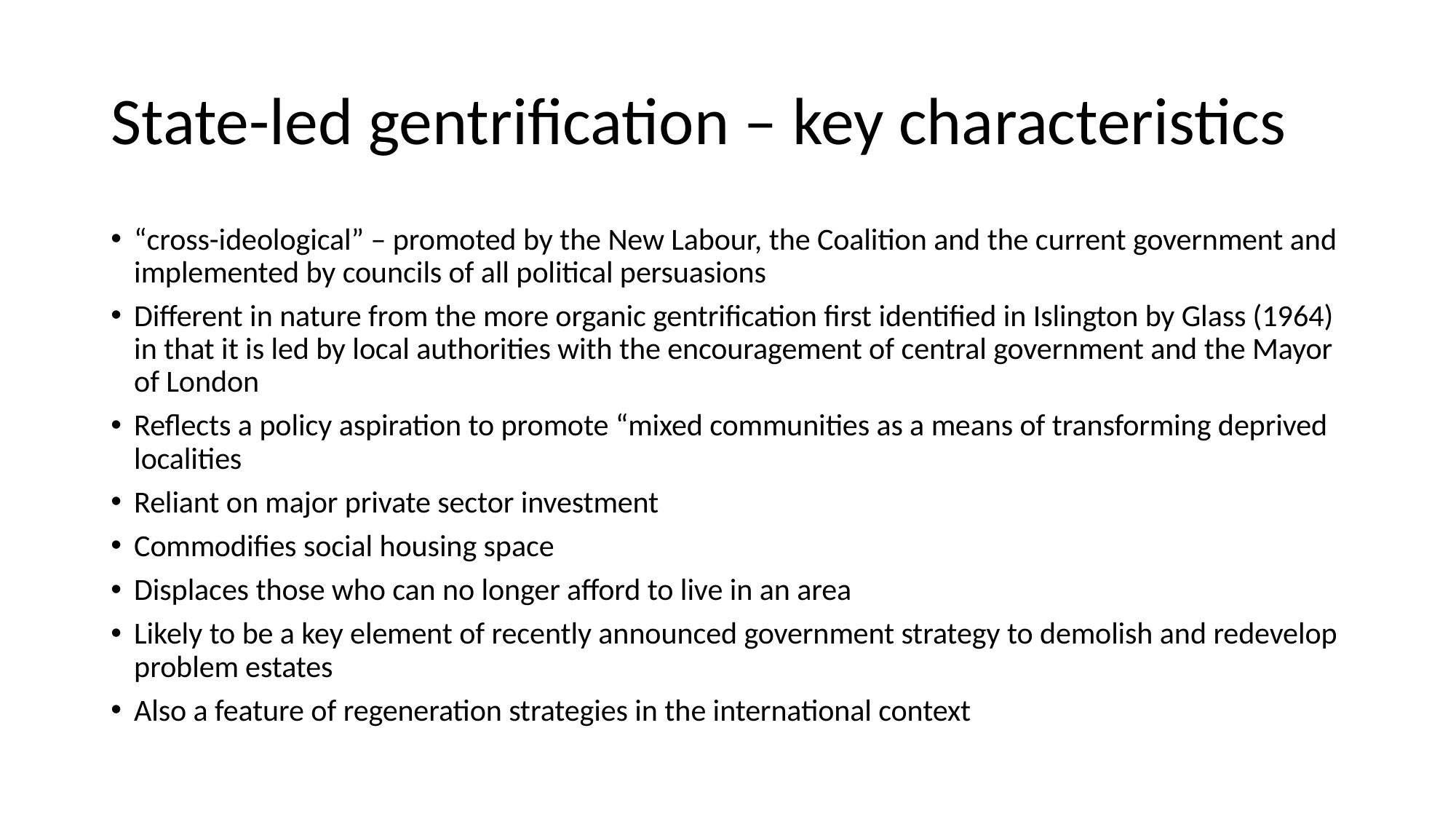

# State-led gentrification – key characteristics
“cross-ideological” – promoted by the New Labour, the Coalition and the current government and implemented by councils of all political persuasions
Different in nature from the more organic gentrification first identified in Islington by Glass (1964) in that it is led by local authorities with the encouragement of central government and the Mayor of London
Reflects a policy aspiration to promote “mixed communities as a means of transforming deprived localities
Reliant on major private sector investment
Commodifies social housing space
Displaces those who can no longer afford to live in an area
Likely to be a key element of recently announced government strategy to demolish and redevelop problem estates
Also a feature of regeneration strategies in the international context